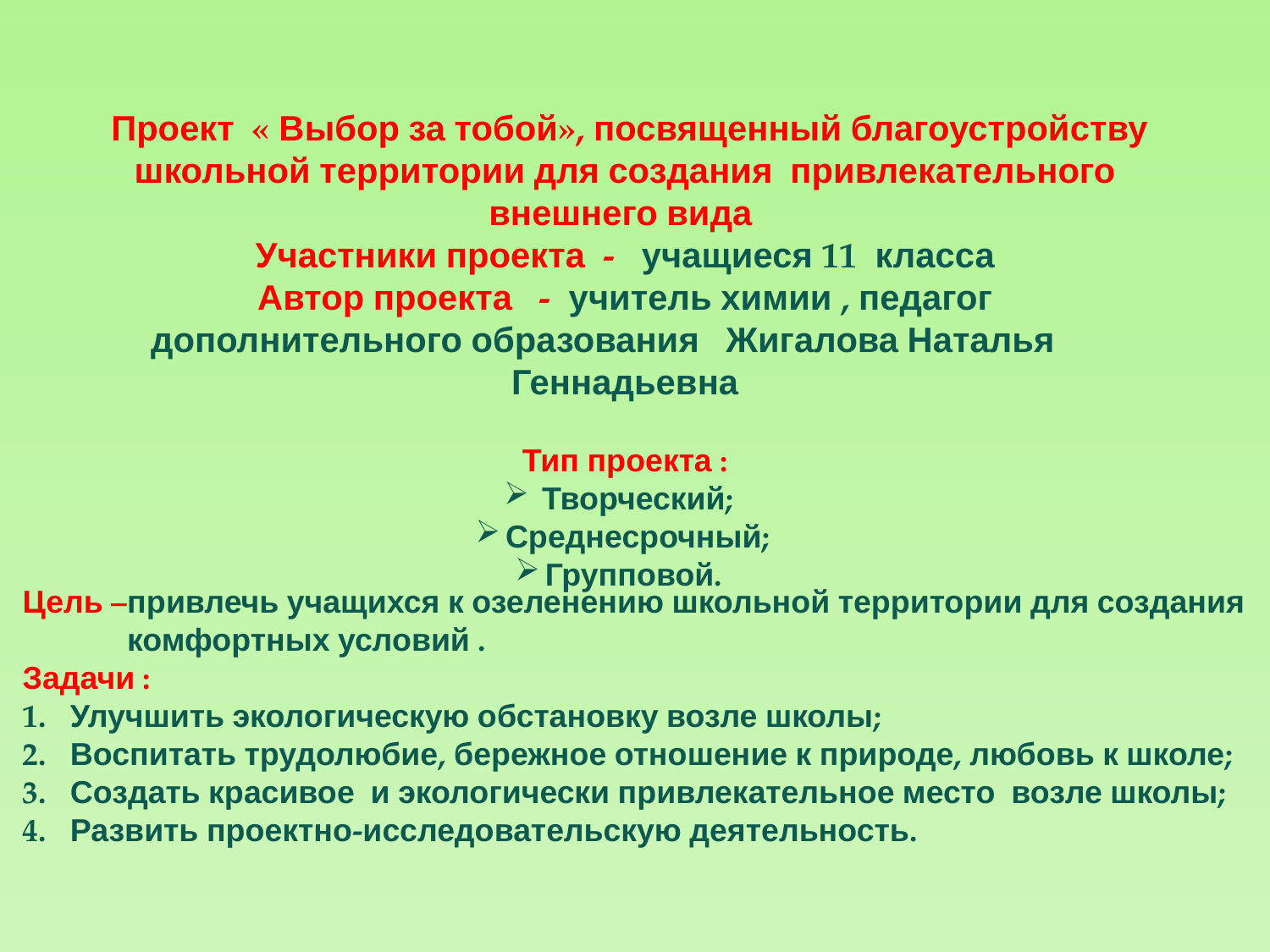

Проект  « Выбор за тобой», посвященный благоустройству  школьной территории для создания  привлекательного  внешнего вида
Участники проекта  -   учащиеся 11  класса
Автор проекта   -  учитель химии , педагог дополнительного образования   Жигалова Наталья      Геннадьевна

Тип проекта :
 Творческий;
Среднесрочный;
Групповой.
Цель –привлечь учащихся к озеленению школьной территории для создания
             комфортных условий .
Задачи :
Улучшить экологическую обстановку возле школы;
Воспитать трудолюбие, бережное отношение к природе, любовь к школе;
Создать красивое  и экологически привлекательное место  возле школы;
Развить проектно-исследовательскую деятельность.